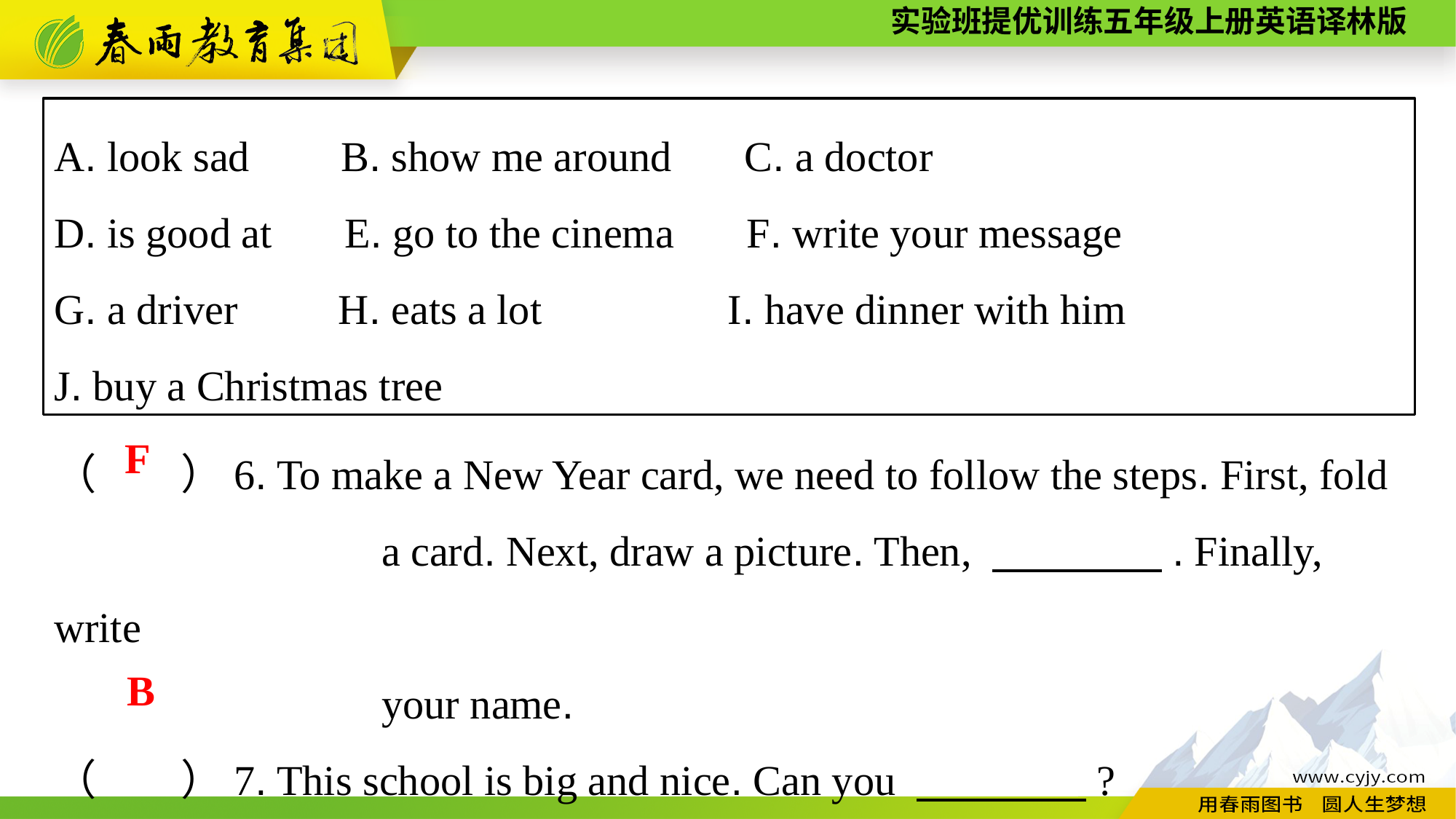

A. look sad　   B. show me around　 C. a doctor
D. is good at　 E. go to the cinema　 F. write your message
G. a driver　    H. eats a lot　             I. have dinner with him
J. buy a Christmas tree
（　　）6. To make a New Year card, we need to follow the steps. First, fold
			a card. Next, draw a picture. Then, 　　　　. Finally, write
			your name.
（　　）7. This school is big and nice. Can you 　　　　?
F
B